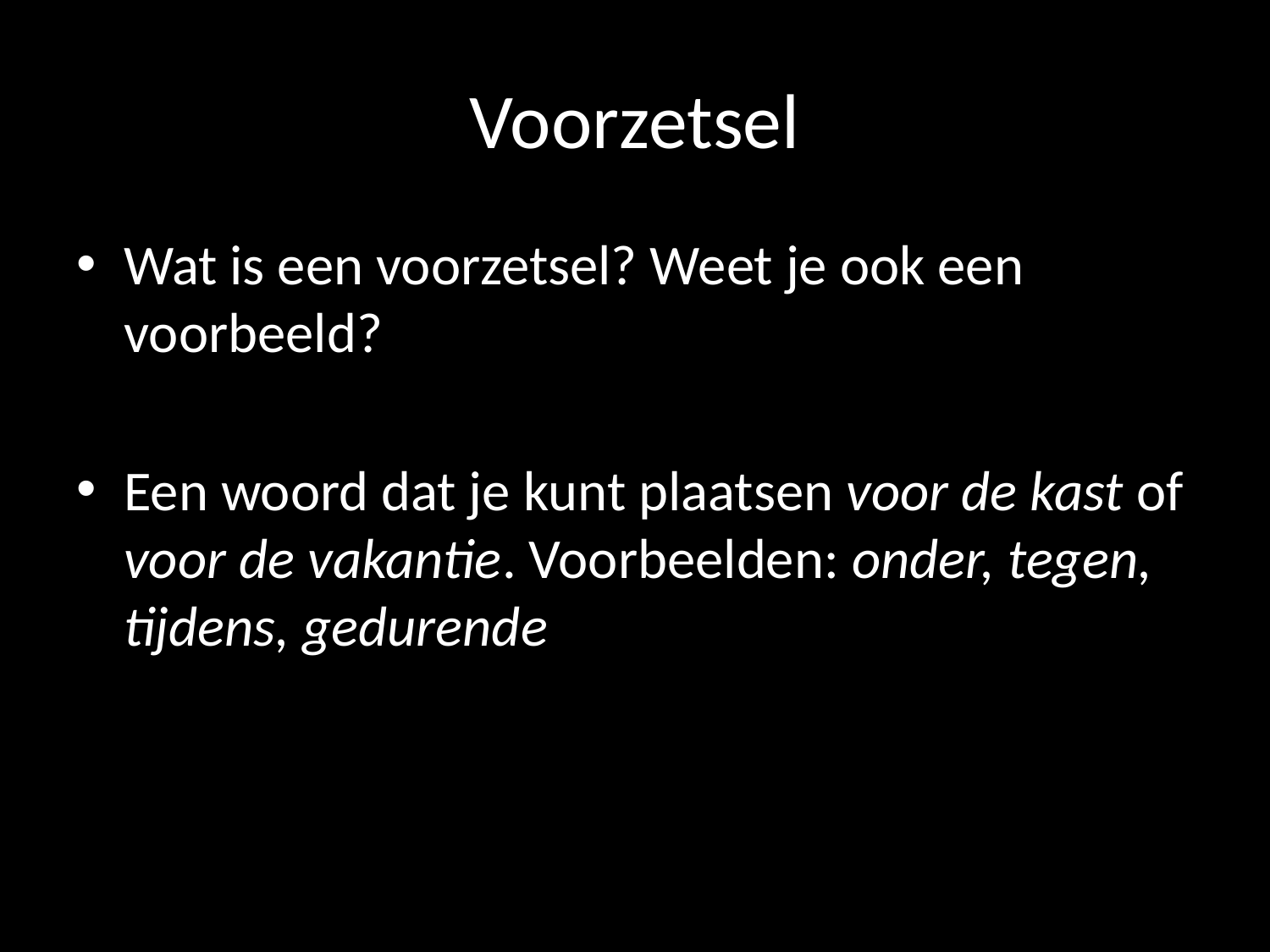

# Voorzetsel
Wat is een voorzetsel? Weet je ook een voorbeeld?

Een woord dat je kunt plaatsen voor de kast of voor de vakantie. Voorbeelden: onder, tegen, tijdens, gedurende